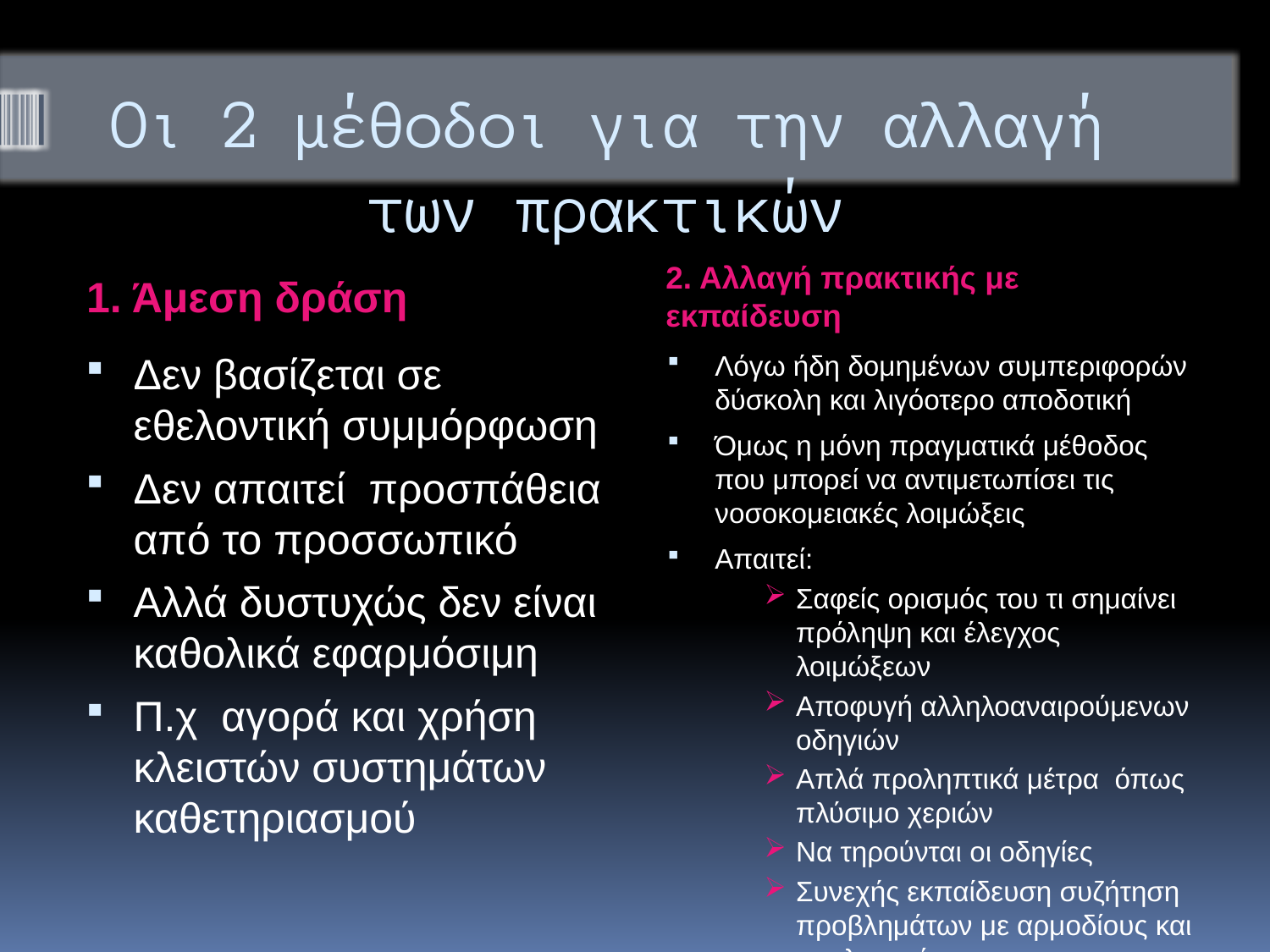

# Οι 2 μέθοδοι για την αλλαγή των πρακτικών
1. Άμεση δράση
2. Αλλαγή πρακτικής με εκπαίδευση
Δεν βασίζεται σε εθελοντική συμμόρφωση
Δεν απαιτεί  προσπάθεια από το προσσωπικό
Αλλά δυστυχώς δεν είναι καθολικά εφαρμόσιμη
Π.χ  αγορά και χρήση κλειστών συστημάτων καθετηριασμού
Λόγω ήδη δομημένων συμπεριφορών δύσκολη και λιγόοτερο αποδοτική
Όμως η μόνη πραγματικά μέθοδος που μπορεί να αντιμετωπίσει τις νοσοκομειακές λοιμώξεις
Απαιτεί:
Σαφείς ορισμός του τι σημαίνει πρόληψη και έλεγχος λοιμώξεων
Αποφυγή αλληλοαναιρούμενων οδηγιών
Απλά προληπτικά μέτρα  όπως πλύσιμο χεριών
Να τηρούνται οι οδηγίες
Συνεχής εκπαίδευση συζήτηση προβλημάτων με αρμοδίους και εμπλεκομένους